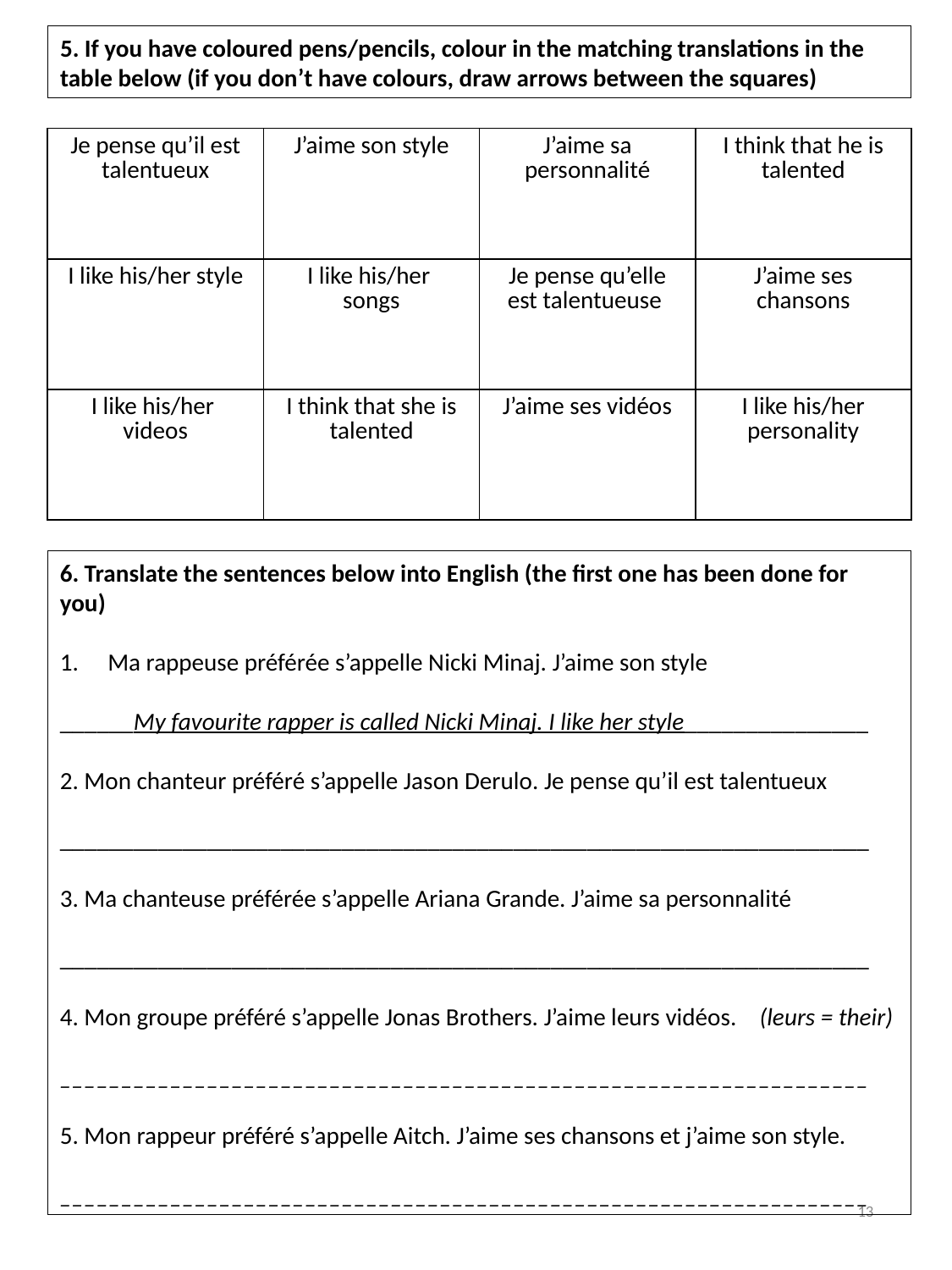

5. If you have coloured pens/pencils, colour in the matching translations in the table below (if you don’t have colours, draw arrows between the squares)
| Je pense qu’il est talentueux | J’aime son style | J’aime sa personnalité | I think that he is talented |
| --- | --- | --- | --- |
| I like his/her style | I like his/her songs | Je pense qu’elle est talentueuse | J’aime ses chansons |
| I like his/her videos | I think that she is talented | J’aime ses vidéos | I like his/her personality |
6. Translate the sentences below into English (the first one has been done for you)

Ma rappeuse préférée s’appelle Nicki Minaj. J’aime son style

______My favourite rapper is called Nicki Minaj. I like her style_______________

2. Mon chanteur préféré s’appelle Jason Derulo. Je pense qu’il est talentueux

__________________________________________________________________

3. Ma chanteuse préférée s’appelle Ariana Grande. J’aime sa personnalité

__________________________________________________________________

4. Mon groupe préféré s’appelle Jonas Brothers. J’aime leurs vidéos.    (leurs = their)

__________________________________________________________________

5. Mon rappeur préféré s’appelle Aitch. J’aime ses chansons et j’aime son style.

__________________________________________________________________
13